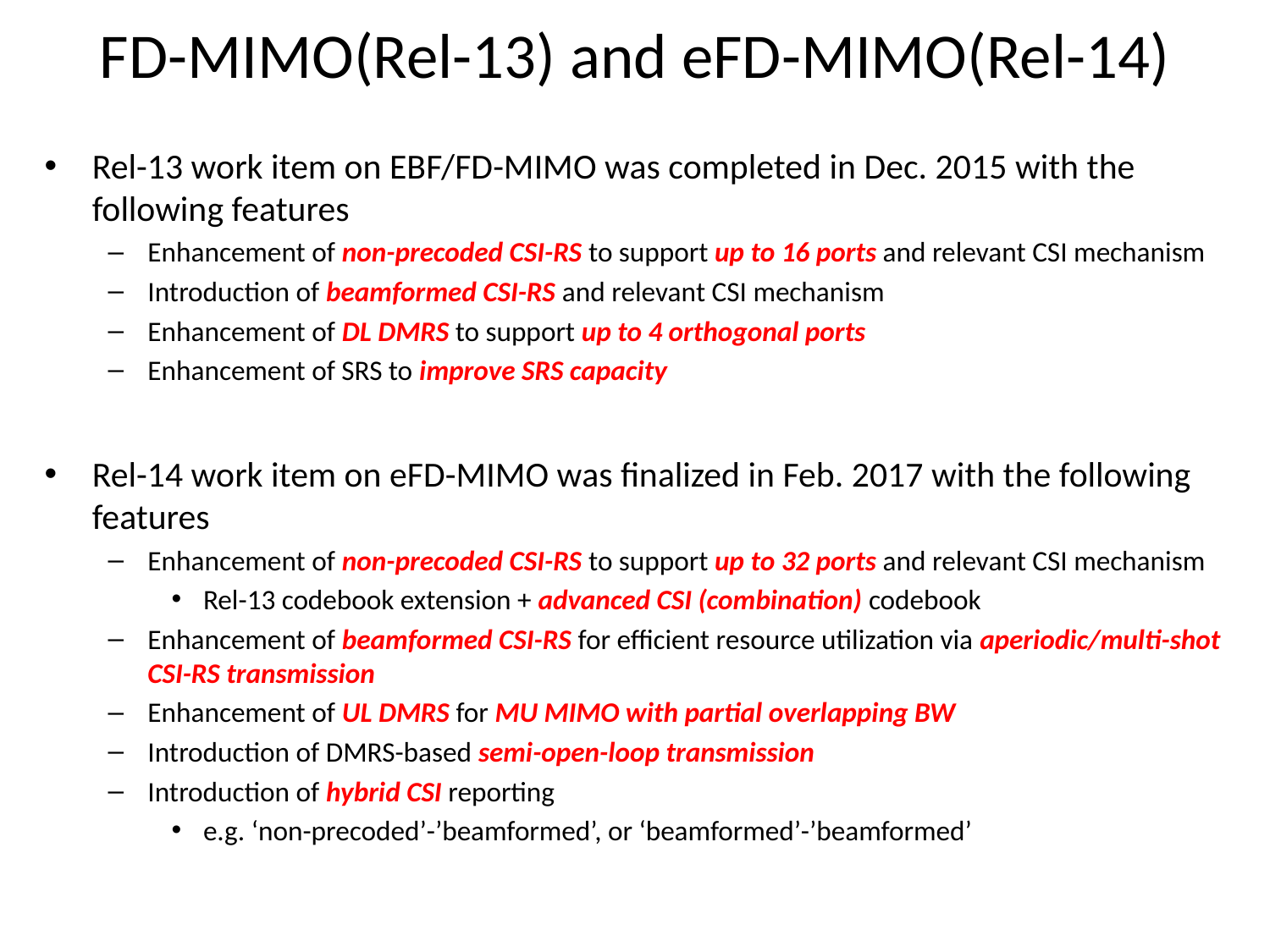

# FD-MIMO(Rel-13) and eFD-MIMO(Rel-14)
Rel-13 work item on EBF/FD-MIMO was completed in Dec. 2015 with the following features
Enhancement of non-precoded CSI-RS to support up to 16 ports and relevant CSI mechanism
Introduction of beamformed CSI-RS and relevant CSI mechanism
Enhancement of DL DMRS to support up to 4 orthogonal ports
Enhancement of SRS to improve SRS capacity

Rel-14 work item on eFD-MIMO was finalized in Feb. 2017 with the following features
Enhancement of non-precoded CSI-RS to support up to 32 ports and relevant CSI mechanism
Rel-13 codebook extension + advanced CSI (combination) codebook
Enhancement of beamformed CSI-RS for efficient resource utilization via aperiodic/multi-shot CSI-RS transmission
Enhancement of UL DMRS for MU MIMO with partial overlapping BW
Introduction of DMRS-based semi-open-loop transmission
Introduction of hybrid CSI reporting
e.g. ‘non-precoded’-’beamformed’, or ‘beamformed’-’beamformed’